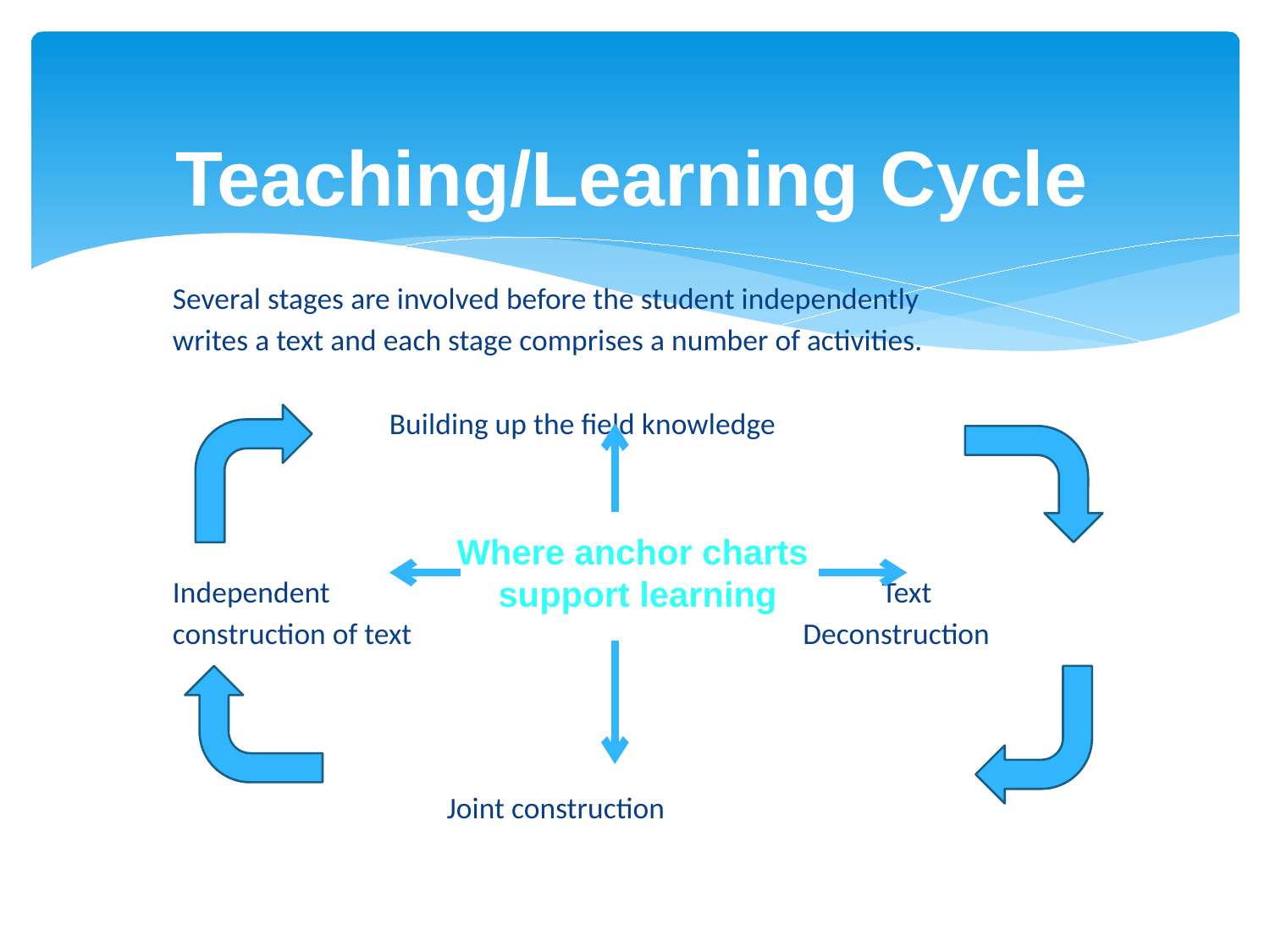

# Teaching/Learning Cycle
Several stages are involved before the student independently
writes a text and each stage comprises a number of activities.

                                Building up the field knowledge

Independent	                                                                         Text
construction of text	                                                Deconstruction

                                   Joint construction

Where anchor charts
support learning